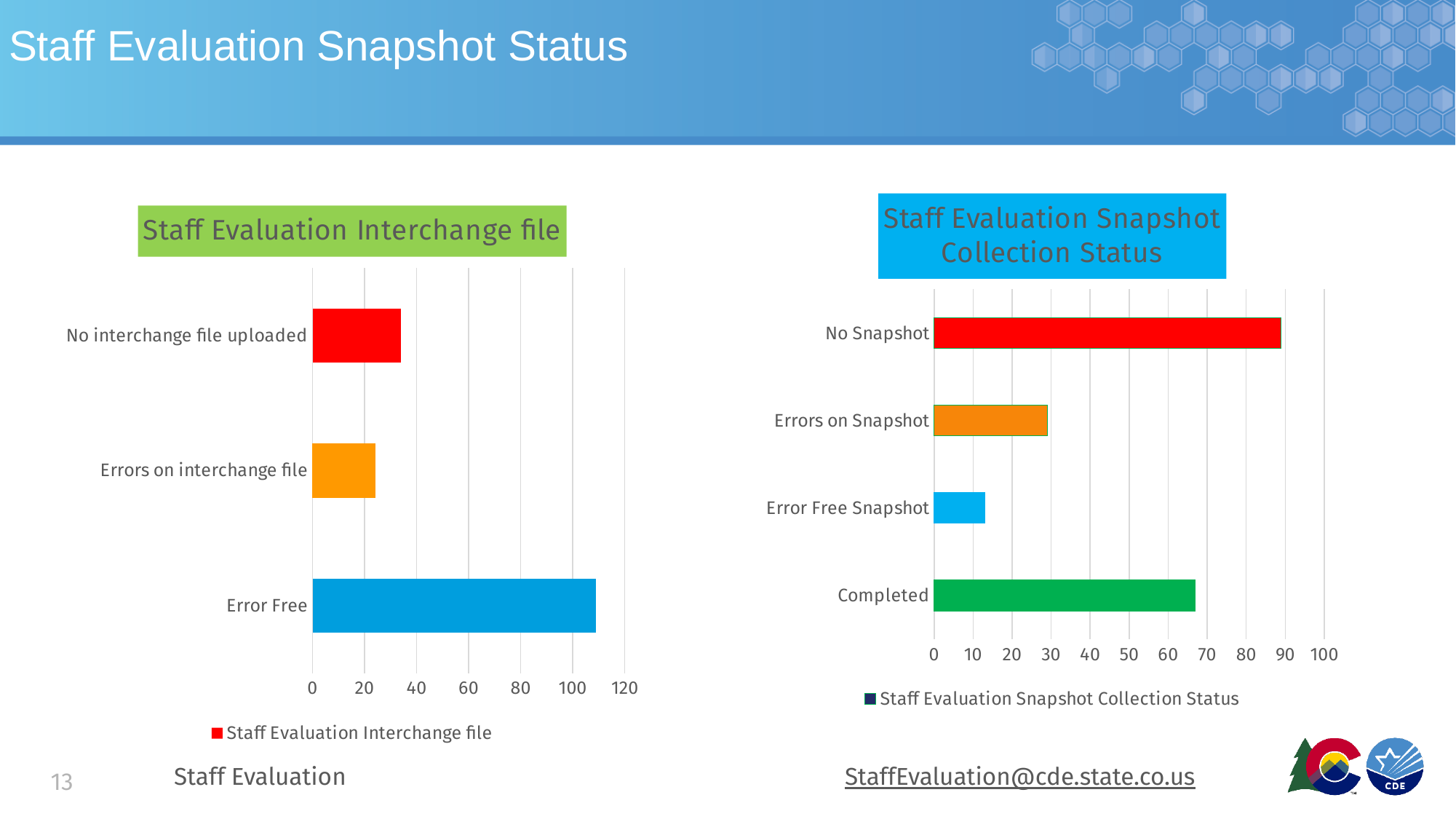

# Staff Evaluation Snapshot Status

### Chart:

| Category | Staff Evaluation Snapshot Collection Status |
|---|---|
| Completed | 67.0 |
| Error Free Snapshot | 13.0 |
| Errors on Snapshot | 29.0 |
| No Snapshot | 89.0 |

### Chart:

| Category | Staff Evaluation Interchange file |
|---|---|
| Error Free | 109.0 |
| Errors on interchange file | 24.0 |
| No interchange file uploaded | 34.0 |
Staff Evaluation
StaffEvaluation@cde.state.co.us

13